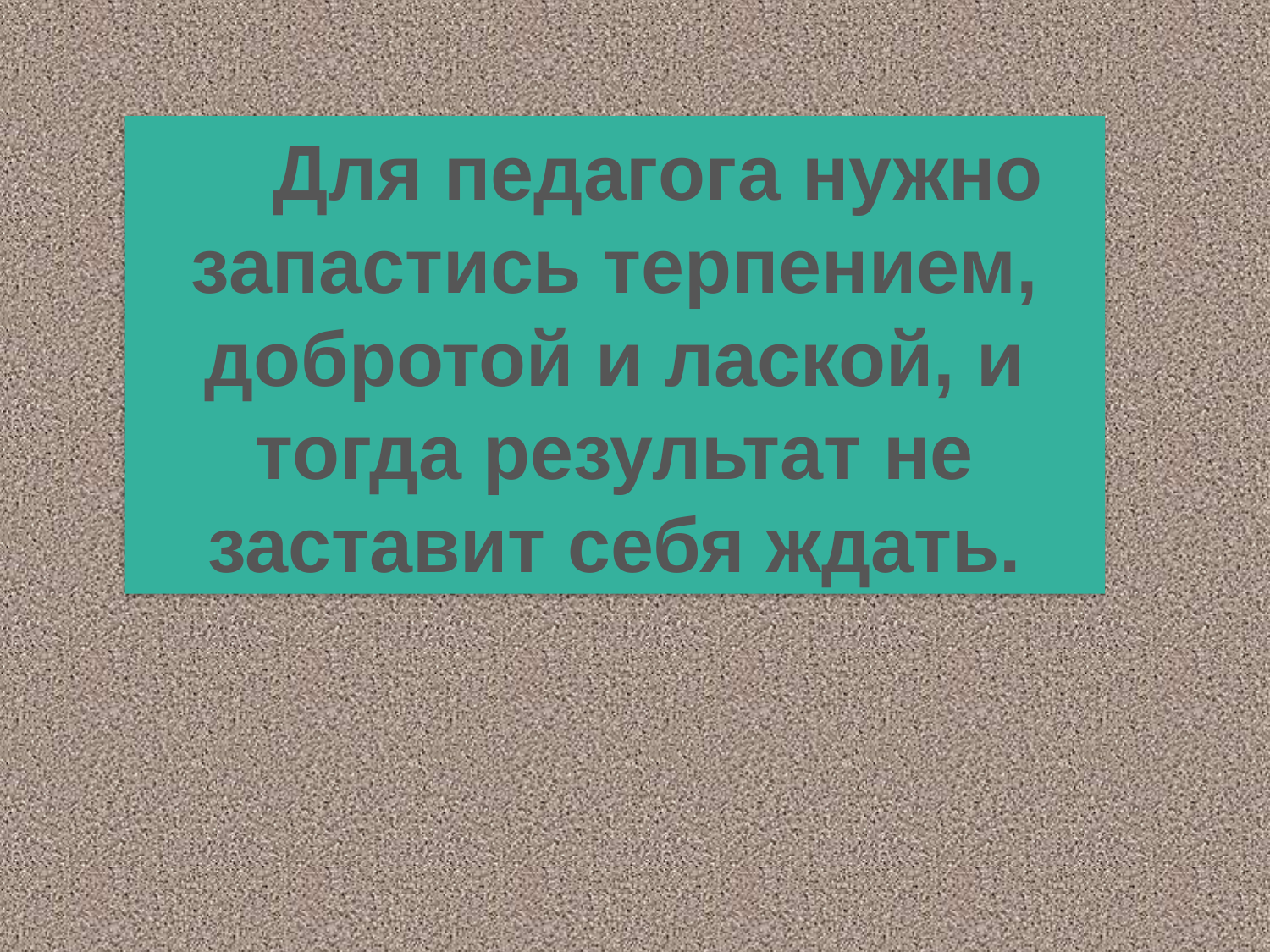

Для педагога нужно запастись терпением, добротой и лаской, и тогда результат не заставит себя ждать.